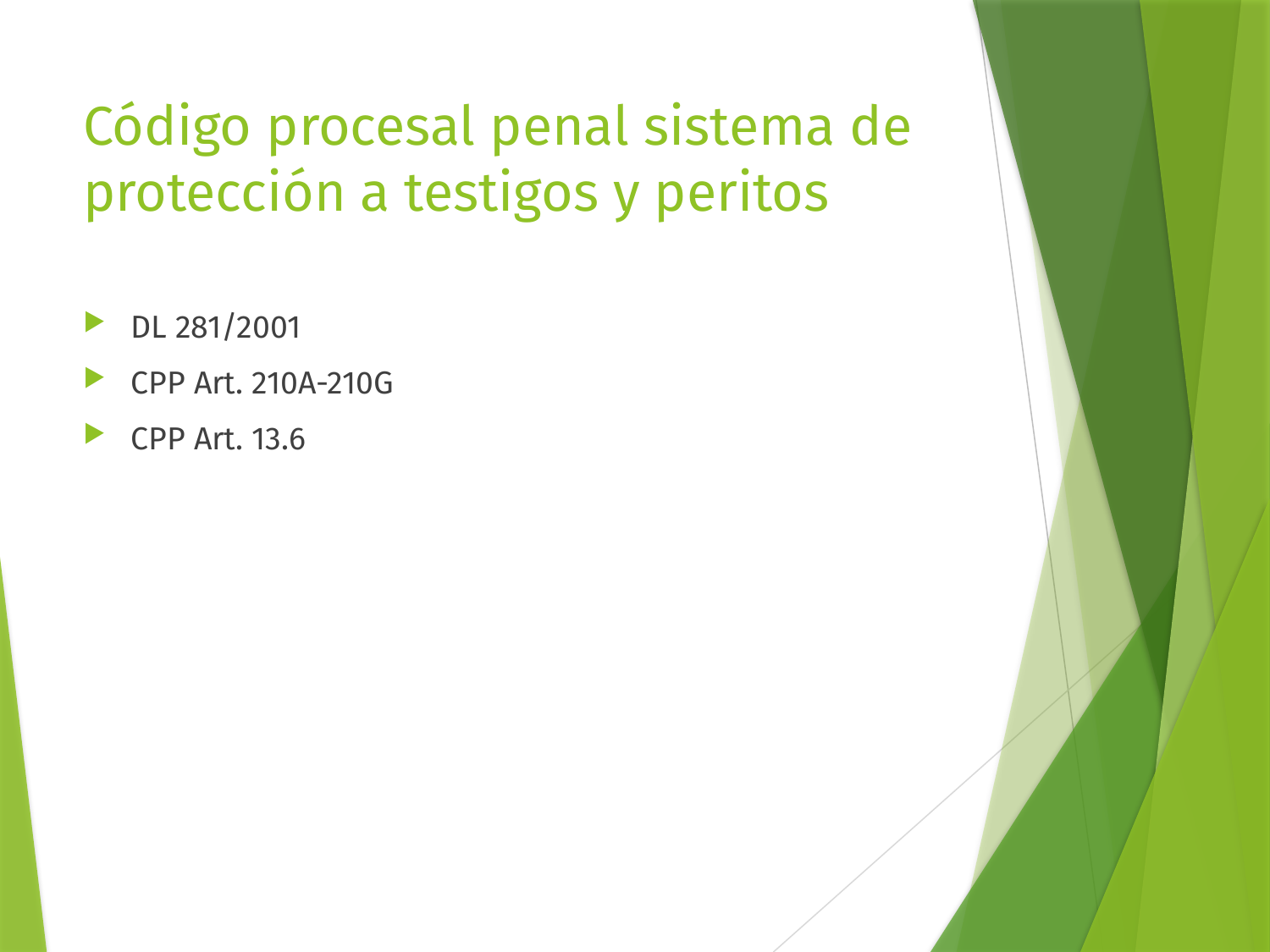

# Código procesal penal sistema de protección a testigos y peritos
DL 281/2001
CPP Art. 210A-210G
CPP Art. 13.6